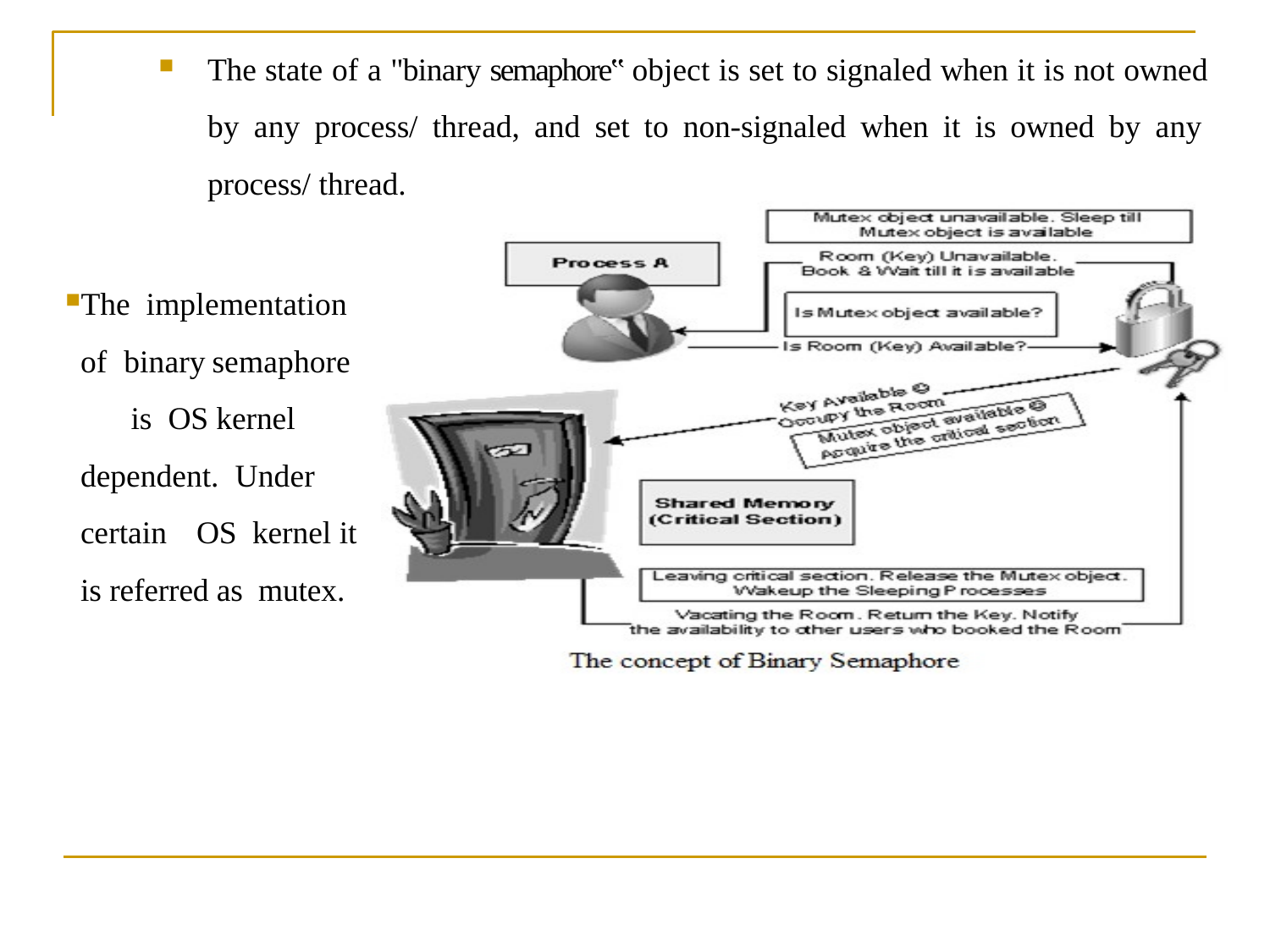

The state of a "binary semaphore‟ object is set to signaled when it is not owned  by any process/ thread, and set to non-signaled when it is owned by any  process/ thread.

The  implementation		of  binary	semaphore		is  OS kernel dependent.  Under		certain	OS  kernel it is referred as  mutex.